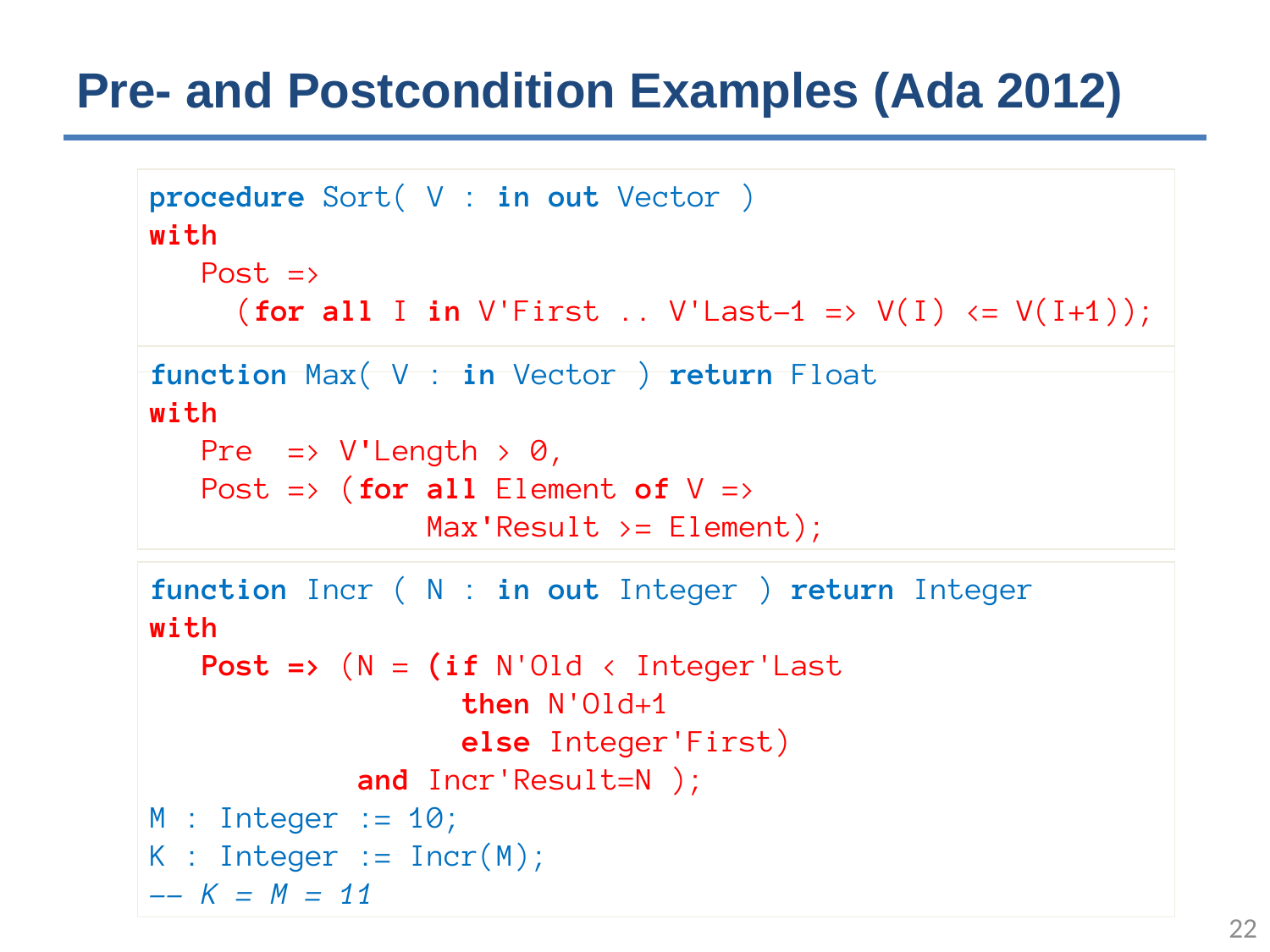

# Pre- and Postcondition Examples (Ada 2012)
procedure Sort( V : in out Vector )
with
   Post =>
     (for all I in V'First .. V'Last-1 => V(I) <= V(I+1));
function Max( V : in Vector ) return Float
with
   Pre  => V'Length > 0,
   Post => (for all Element of V =>
                Max'Result >= Element);
function Incr ( N : in out Integer ) return Integer
with
   Post => (N = (if N'Old < Integer'Last
                  then N'Old+1
                  else Integer'First)
            and Incr'Result=N );
M : Integer := 10;
K : Integer := Incr(M);
-- K = M = 11
22